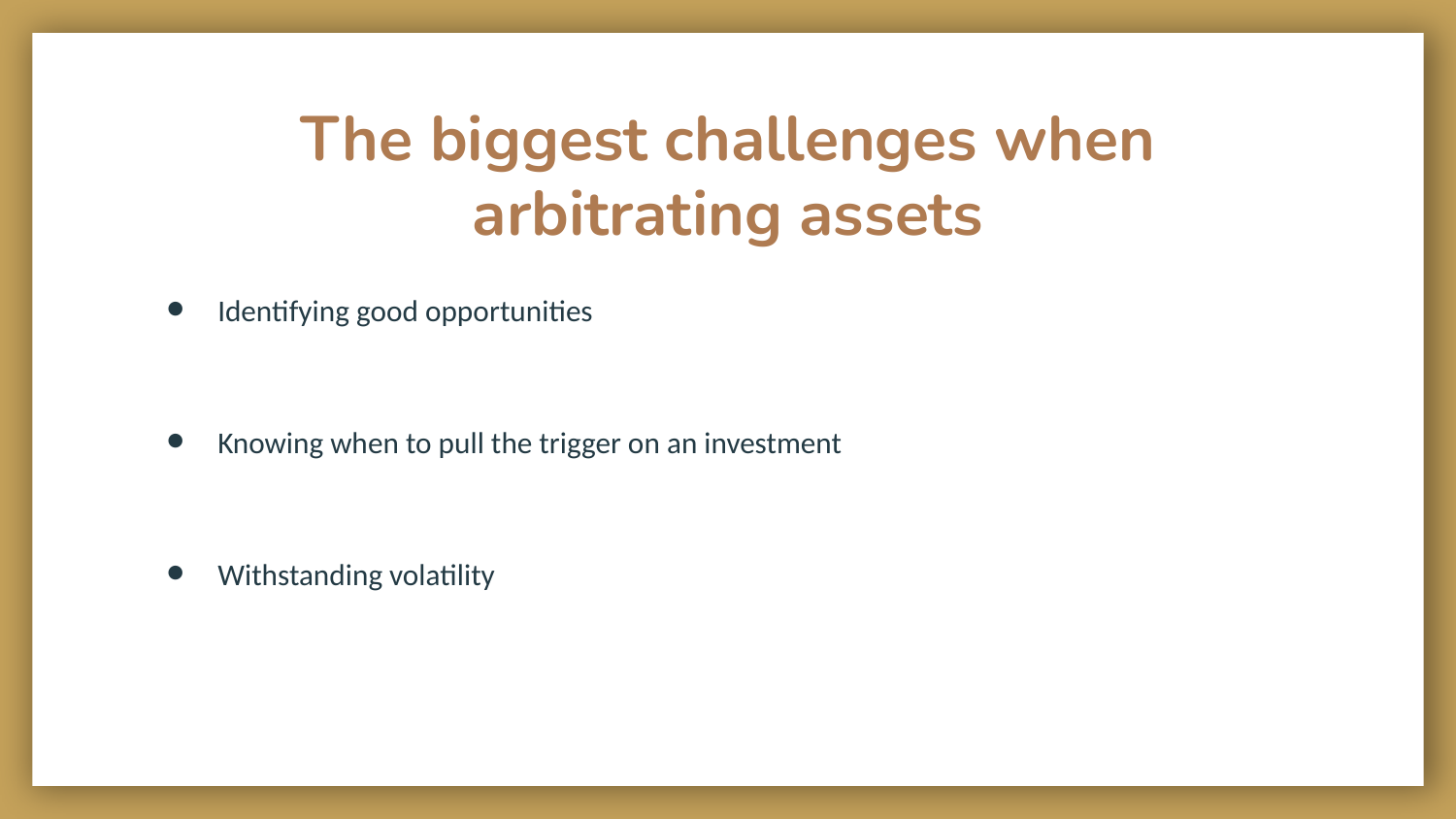

# The biggest challenges when arbitrating assets
Identifying good opportunities

Knowing when to pull the trigger on an investment

Withstanding volatility